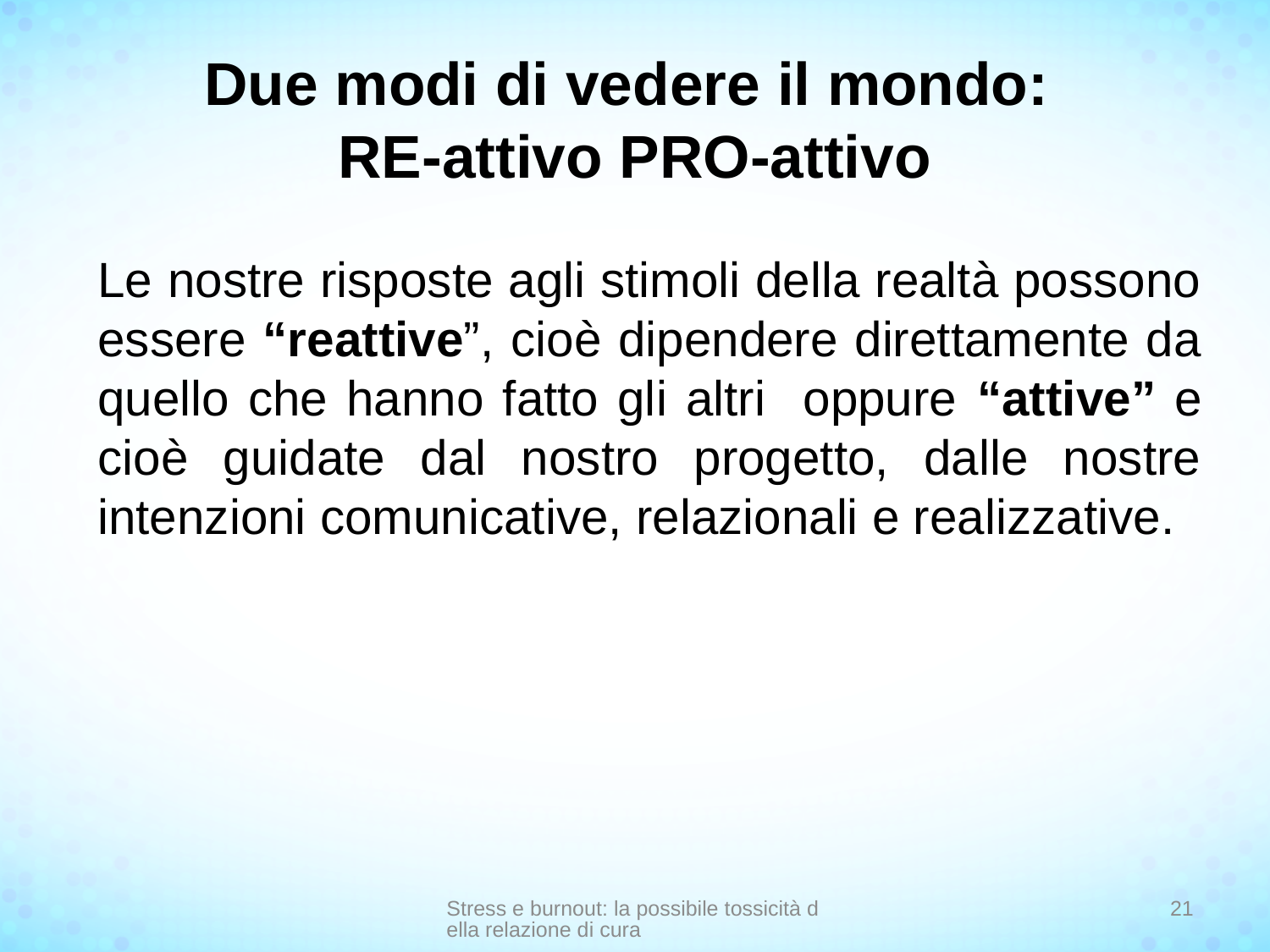

# Due modi di vedere il mondo: RE-attivo PRO-attivo
Le nostre risposte agli stimoli della realtà possono essere “reattive”, cioè dipendere direttamente da quello che hanno fatto gli altri  oppure “attive” e cioè guidate dal nostro progetto, dalle nostre intenzioni comunicative, relazionali e realizzative.
Stress e burnout: la possibile tossicità della relazione di cura
21